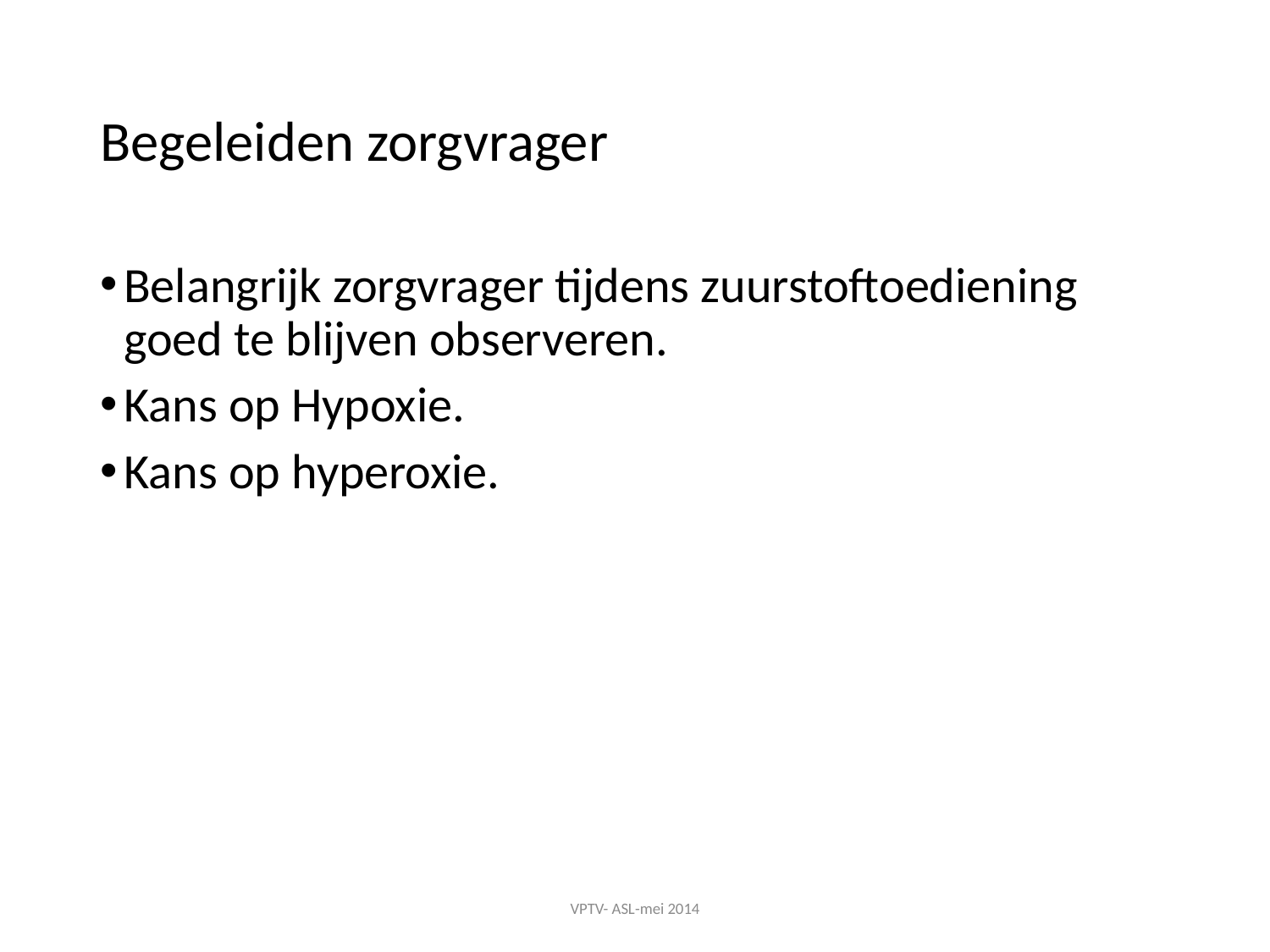

# Begeleiden zorgvrager
Belangrijk zorgvrager tijdens zuurstoftoediening goed te blijven observeren.
Kans op Hypoxie.
Kans op hyperoxie.

VPTV- ASL-mei 2014